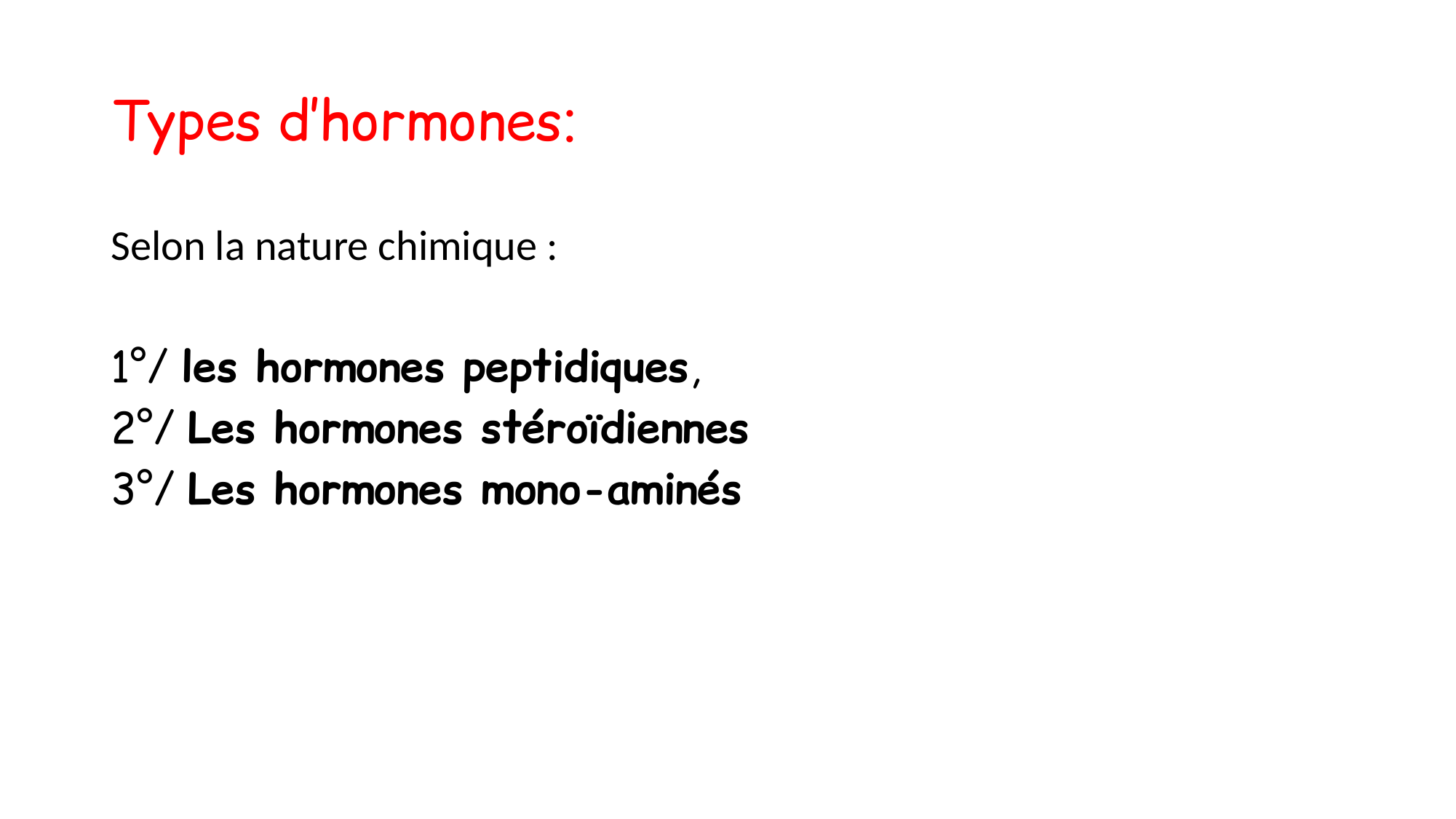

# Types d’hormones:
Selon la nature chimique :

1°/ les hormones peptidiques,
2°/ Les hormones stéroïdiennes
3°/ Les hormones mono-aminés